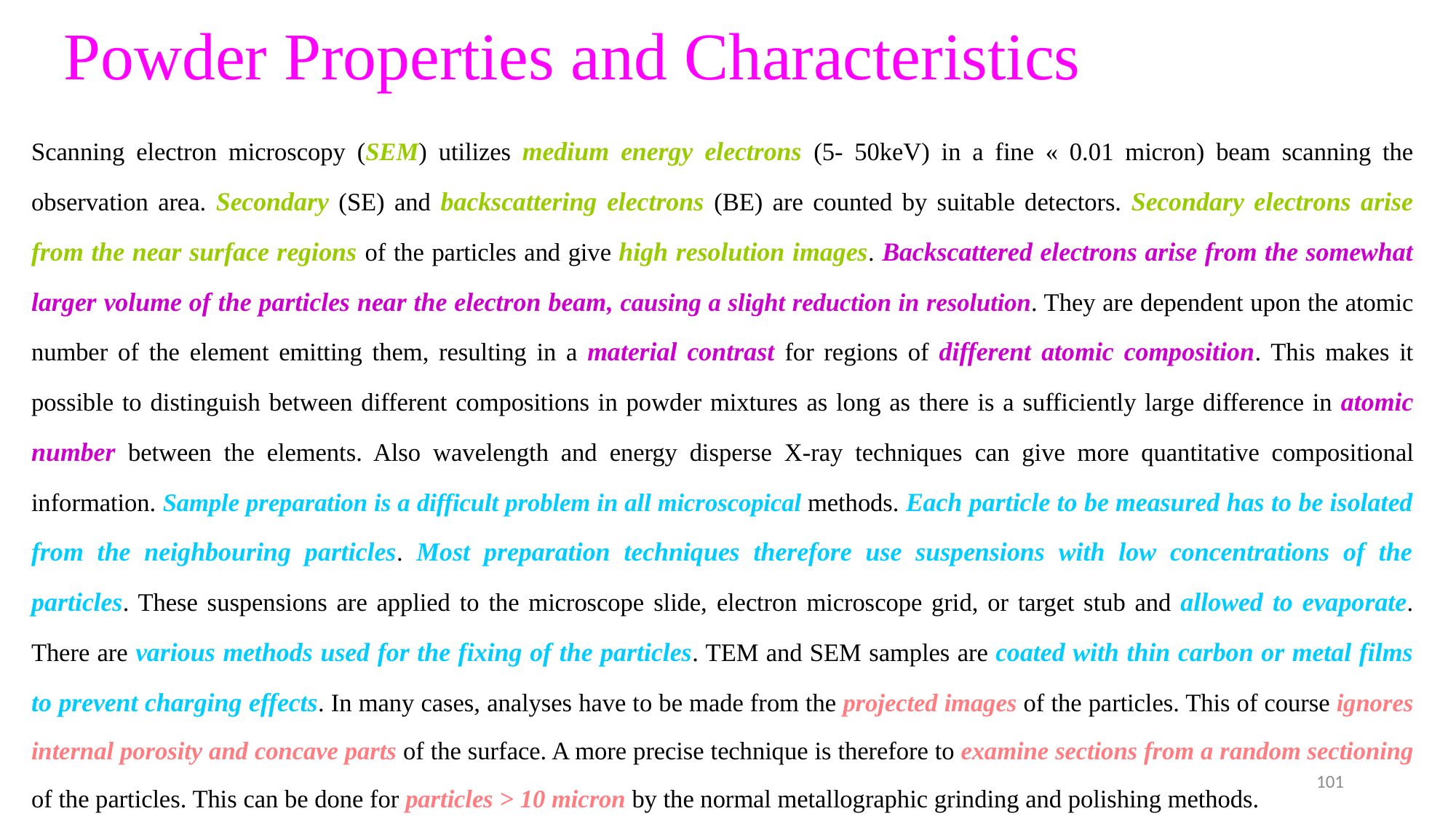

# Powder Properties and Characteristics
Scanning electron microscopy (SEM) utilizes medium energy electrons (5- 50keV) in a fine « 0.01 micron) beam scanning the observation area. Secondary (SE) and backscattering electrons (BE) are counted by suitable detectors. Secondary electrons arise from the near surface regions of the particles and give high resolution images. Backscattered electrons arise from the somewhat larger volume of the particles near the electron beam, causing a slight reduction in resolution. They are dependent upon the atomic number of the element emitting them, resulting in a material contrast for regions of different atomic composition. This makes it possible to distinguish between different compositions in powder mixtures as long as there is a sufficiently large difference in atomic number between the elements. Also wavelength and energy disperse X-ray techniques can give more quantitative compositional information. Sample preparation is a difficult problem in all microscopical methods. Each particle to be measured has to be isolated from the neighbouring particles. Most preparation techniques therefore use suspensions with low concentrations of the particles. These suspensions are applied to the microscope slide, electron microscope grid, or target stub and allowed to evaporate. There are various methods used for the fixing of the particles. TEM and SEM samples are coated with thin carbon or metal films to prevent charging effects. In many cases, analyses have to be made from the projected images of the particles. This of course ignores internal porosity and concave parts of the surface. A more precise technique is therefore to examine sections from a random sectioning of the particles. This can be done for particles > 10 micron by the normal metallographic grinding and polishing methods.
101